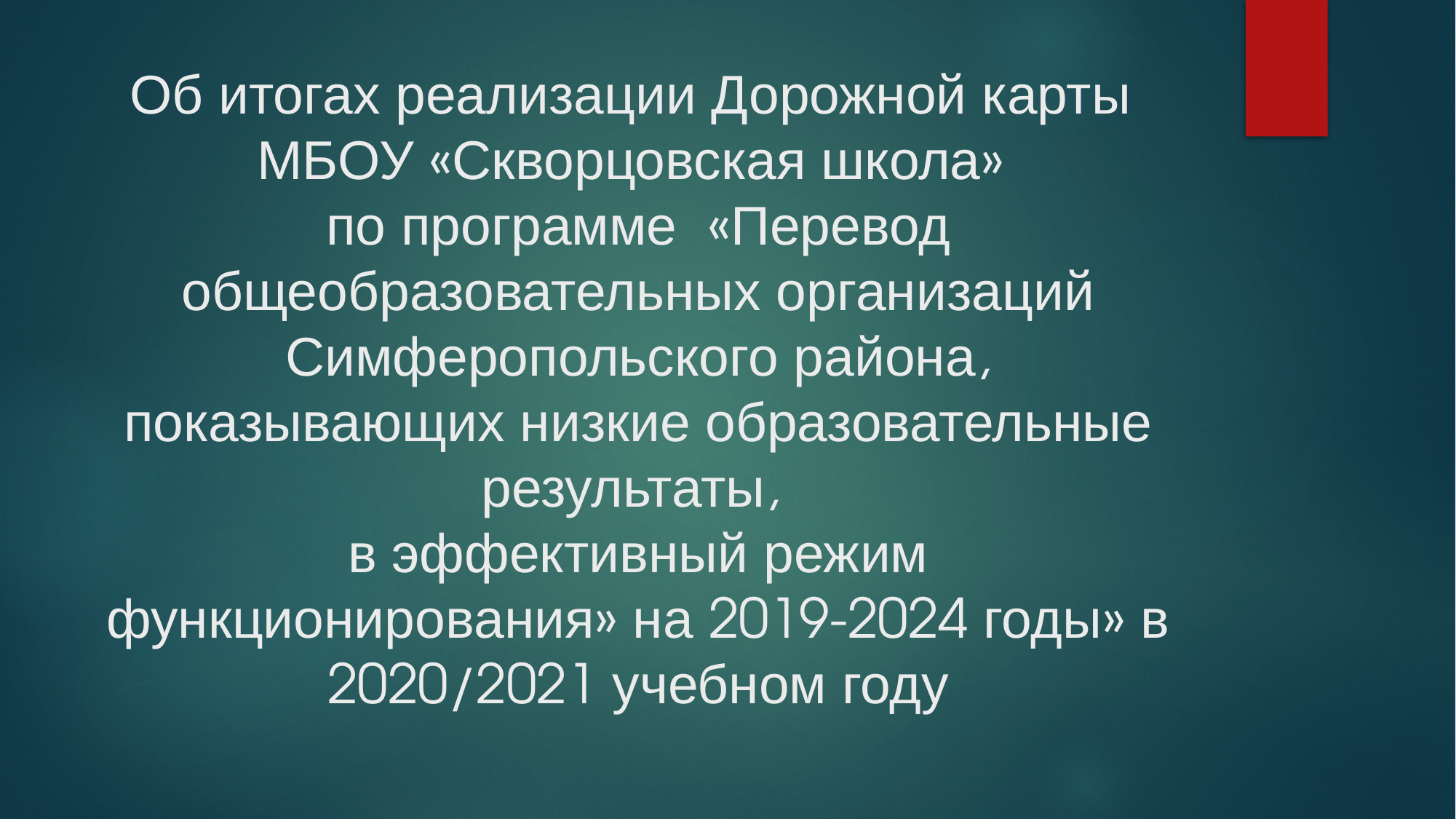

# Об итогах реализации Дорожной карты  МБОУ «Скворцовская школа» по программе  «Перевод общеобразовательных организаций Симферопольского района, показывающих низкие образовательные результаты, в эффективный режим функционирования» на 2019-2024 годы» в 2020/2021 учебном году